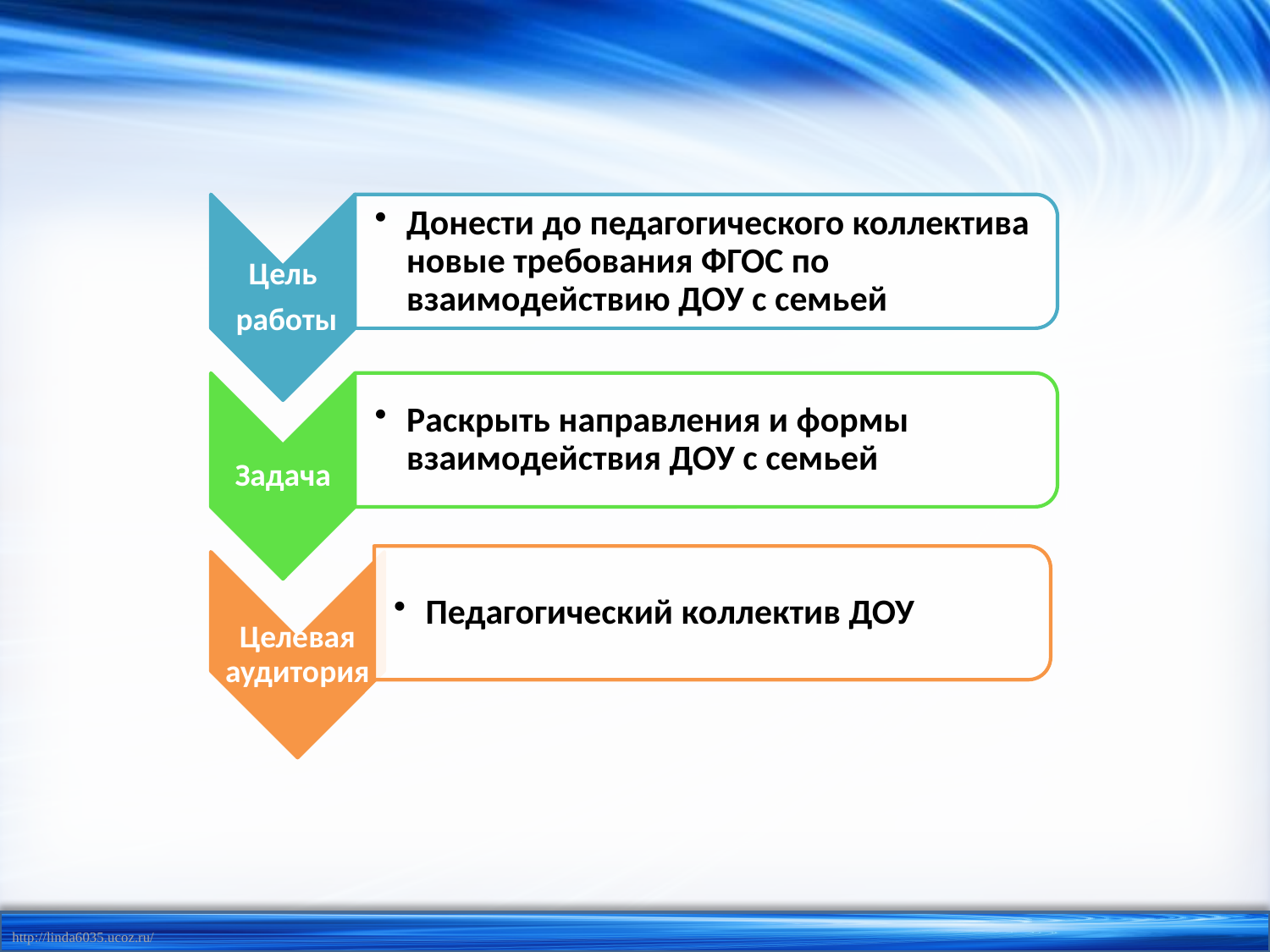

Цель
 работы
Донести до педагогического коллектива новые требования ФГОС по взаимодействию ДОУ с семьей
Задача
Раскрыть направления и формы взаимодействия ДОУ с семьей
Целевая аудитория
Педагогический коллектив ДОУ